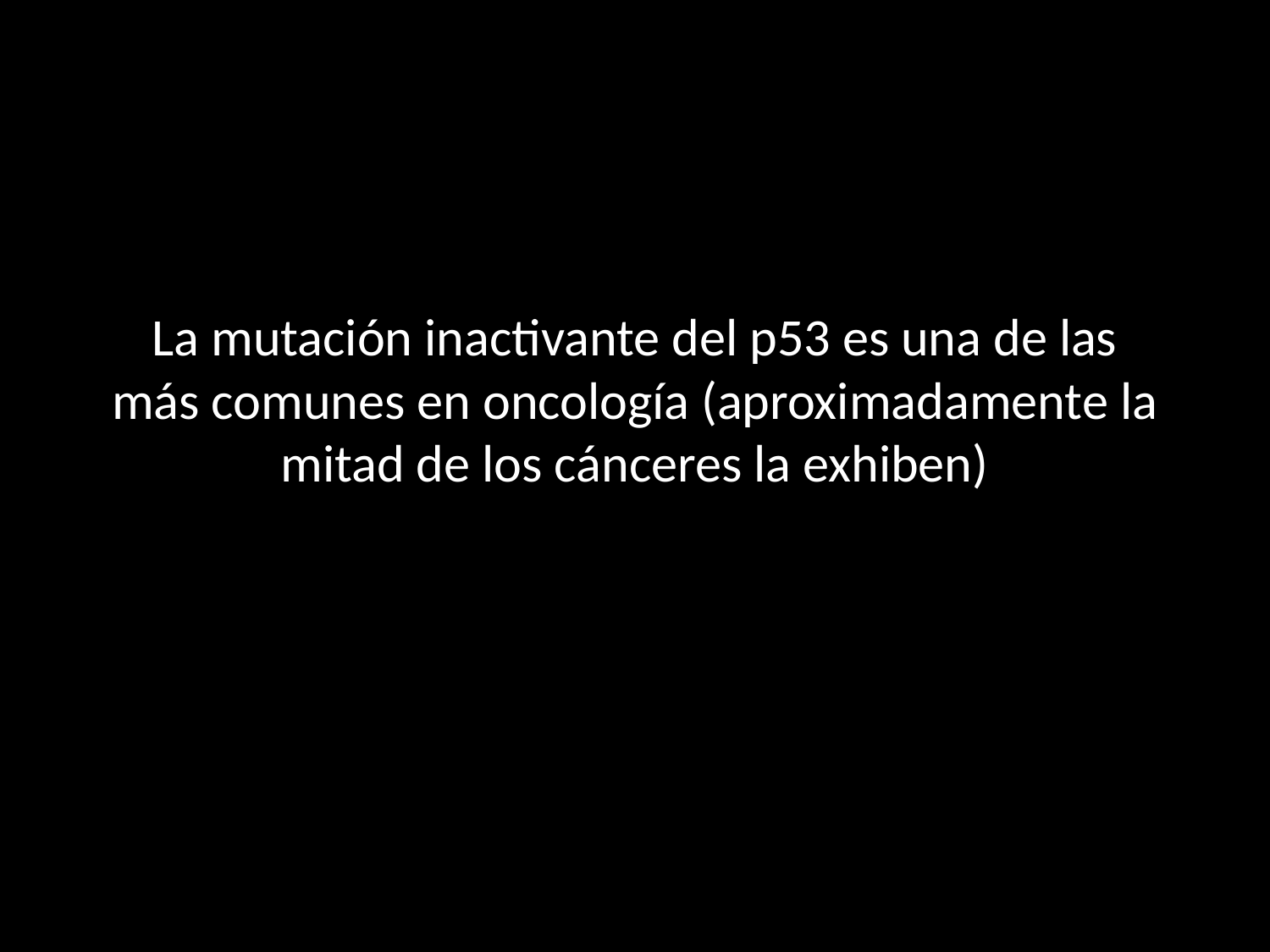

# La mutación inactivante del p53 es una de las más comunes en oncología (aproximadamente la mitad de los cánceres la exhiben)